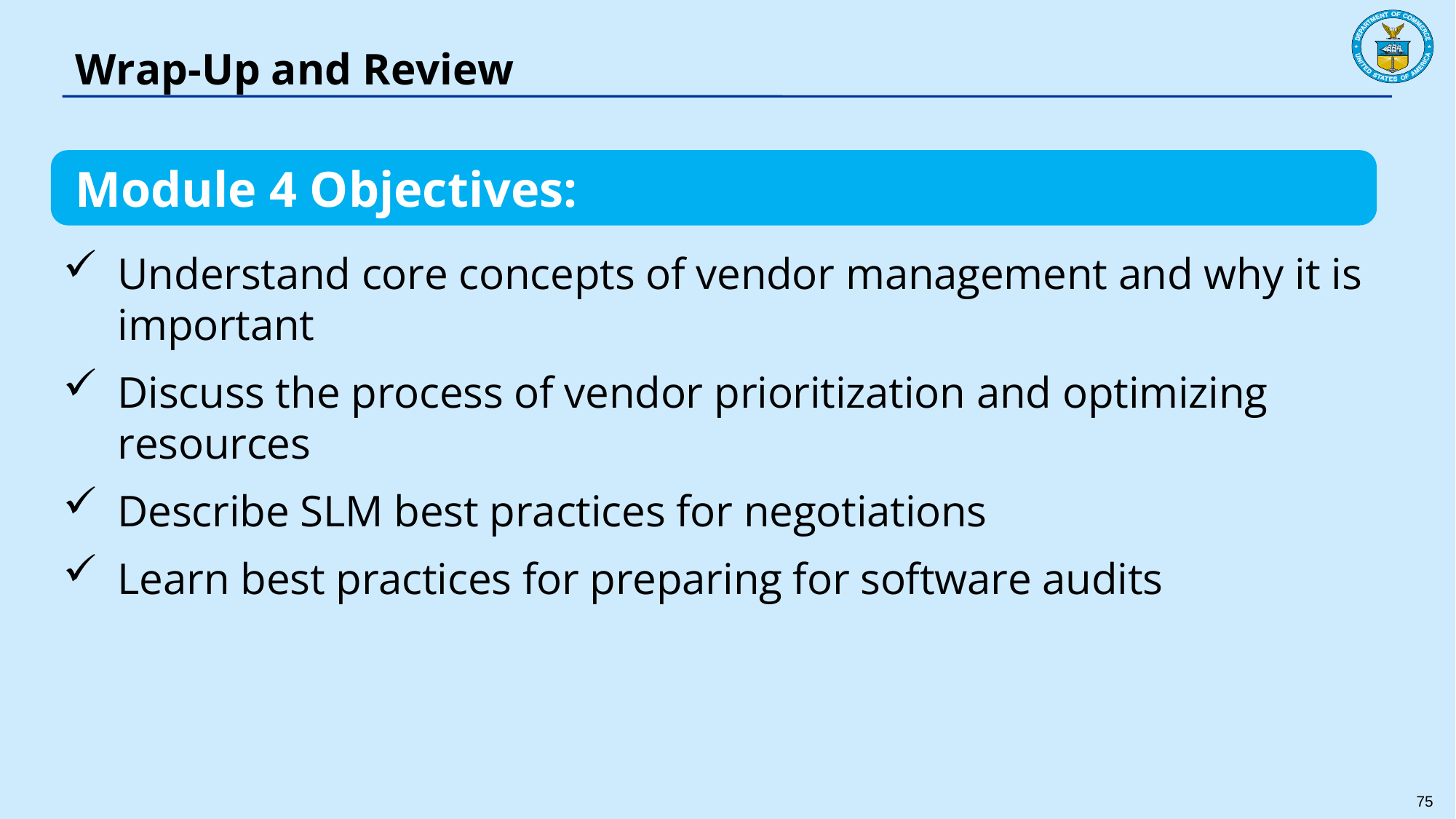

# Wrap-Up and Review
Module 4 Objectives:
Understand core concepts of vendor management and why it is important
Discuss the process of vendor prioritization and optimizing resources
Describe SLM best practices for negotiations
Learn best practices for preparing for software audits